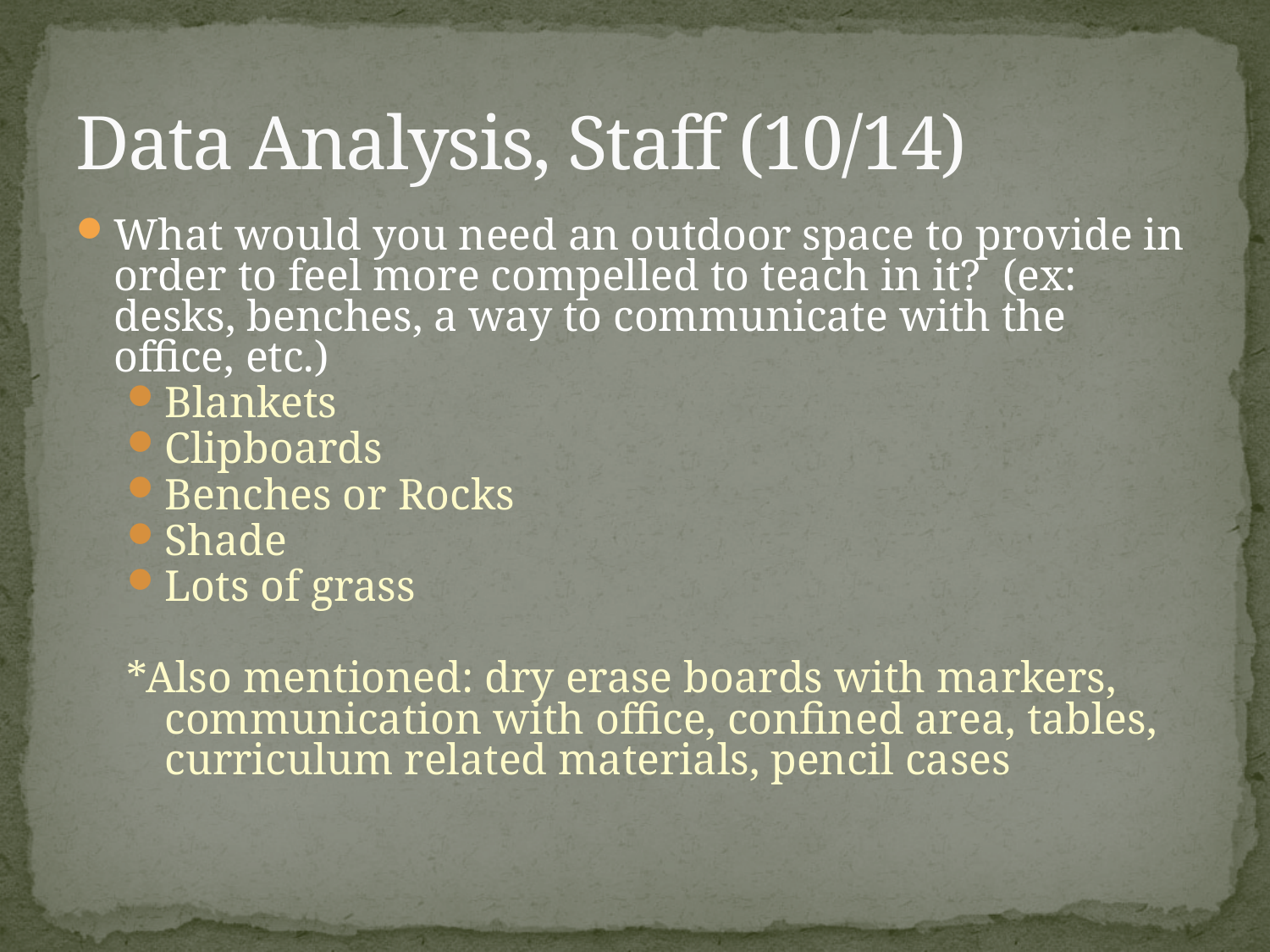

# Data Analysis, Staff (10/14)
What would you need an outdoor space to provide in order to feel more compelled to teach in it?  (ex: desks, benches, a way to communicate with the office, etc.)
Blankets
Clipboards
Benches or Rocks
Shade
Lots of grass

*Also mentioned: dry erase boards with markers, communication with office, confined area, tables, curriculum related materials, pencil cases